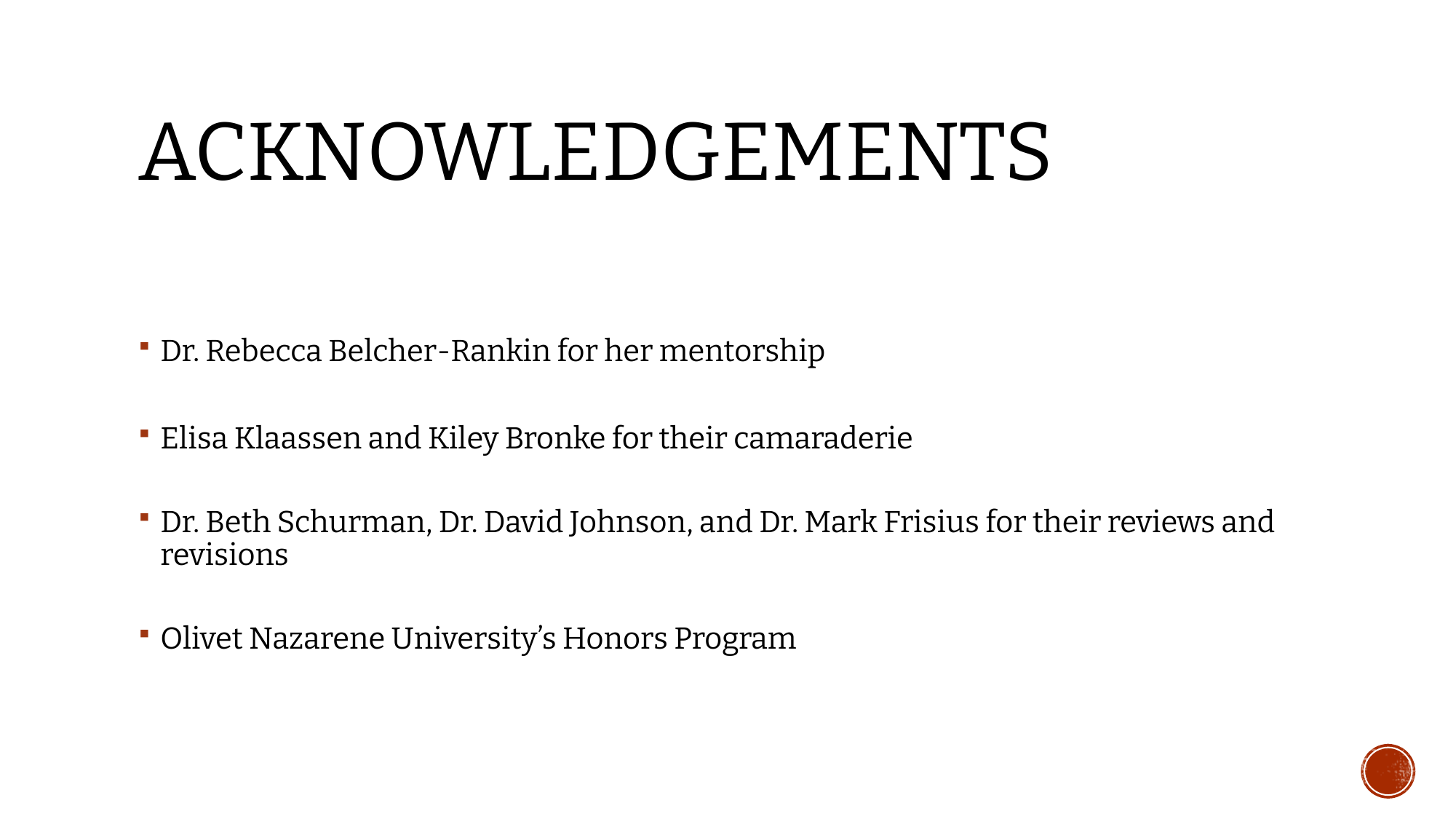

# Acknowledgements
Dr. Rebecca Belcher-Rankin for her mentorship
Elisa Klaassen and Kiley Bronke for their camaraderie
Dr. Beth Schurman, Dr. David Johnson, and Dr. Mark Frisius for their reviews and revisions
Olivet Nazarene University’s Honors Program